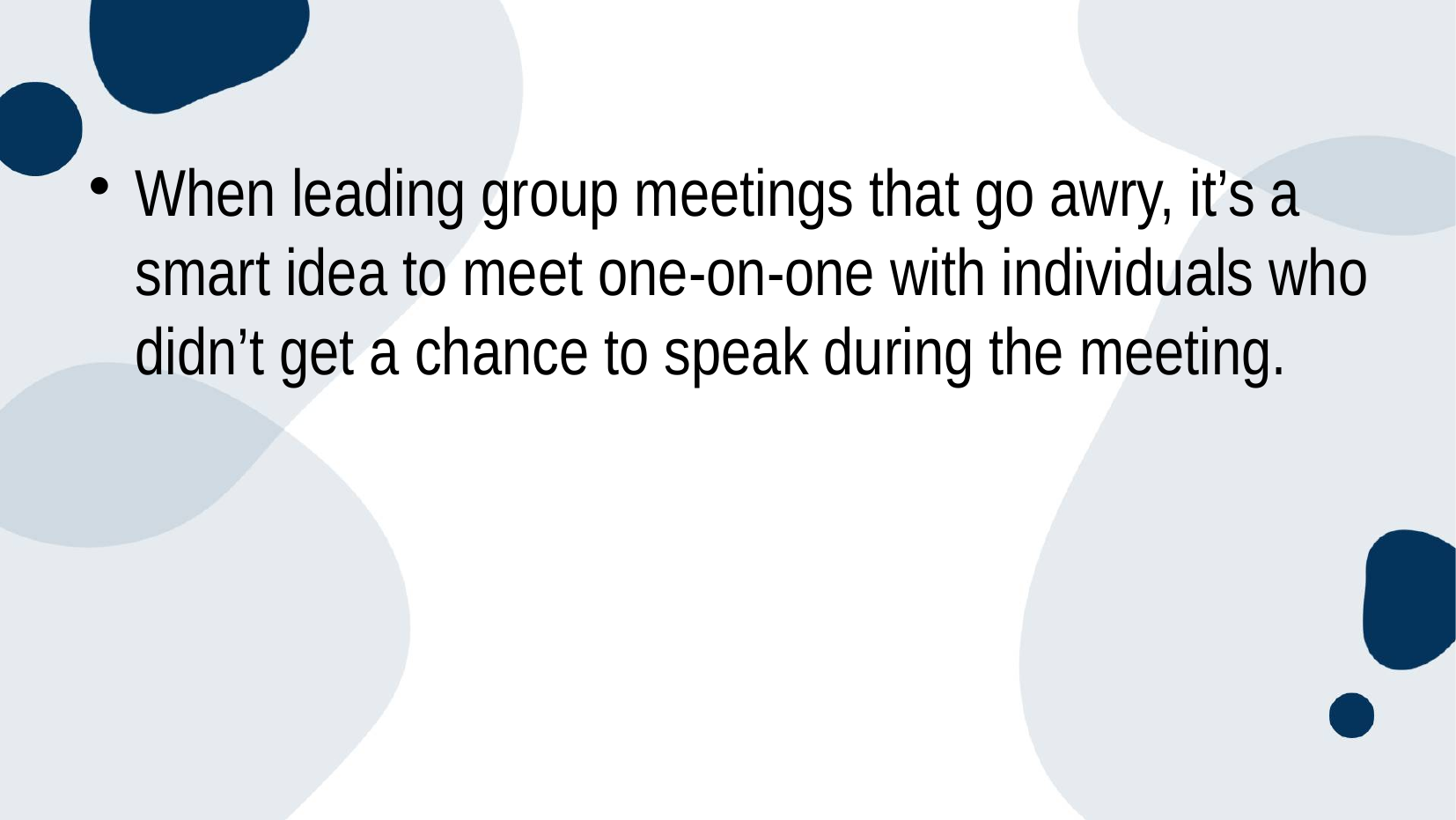

#
When leading group meetings that go awry, it’s a smart idea to meet one-on-one with individuals who didn’t get a chance to speak during the meeting.